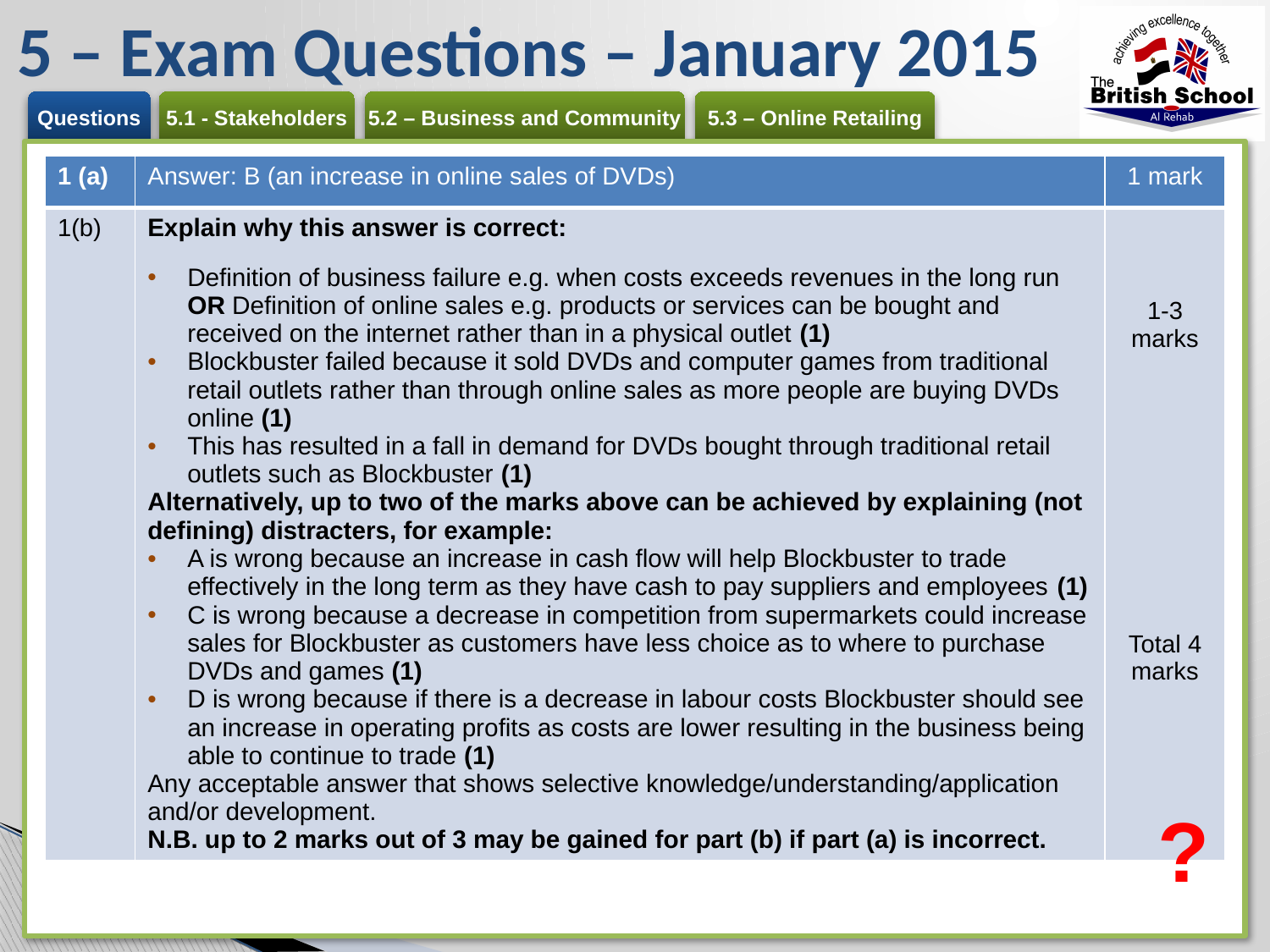

# 5 – Exam Questions – January 2015
| 1 (a) | Answer: B (an increase in online sales of DVDs) | 1 mark |
| --- | --- | --- |
| 1(b) | Explain why this answer is correct: Definition of business failure e.g. when costs exceeds revenues in the long run OR Definition of online sales e.g. products or services can be bought and received on the internet rather than in a physical outlet (1) Blockbuster failed because it sold DVDs and computer games from traditional retail outlets rather than through online sales as more people are buying DVDs online (1) This has resulted in a fall in demand for DVDs bought through traditional retail outlets such as Blockbuster (1) Alternatively, up to two of the marks above can be achieved by explaining (not defining) distracters, for example: A is wrong because an increase in cash flow will help Blockbuster to trade effectively in the long term as they have cash to pay suppliers and employees (1) C is wrong because a decrease in competition from supermarkets could increase sales for Blockbuster as customers have less choice as to where to purchase DVDs and games (1) D is wrong because if there is a decrease in labour costs Blockbuster should see an increase in operating profits as costs are lower resulting in the business being able to continue to trade (1) Any acceptable answer that shows selective knowledge/understanding/application and/or development. N.B. up to 2 marks out of 3 may be gained for part (b) if part (a) is incorrect. | 1-3 marks Total 4 marks |
?